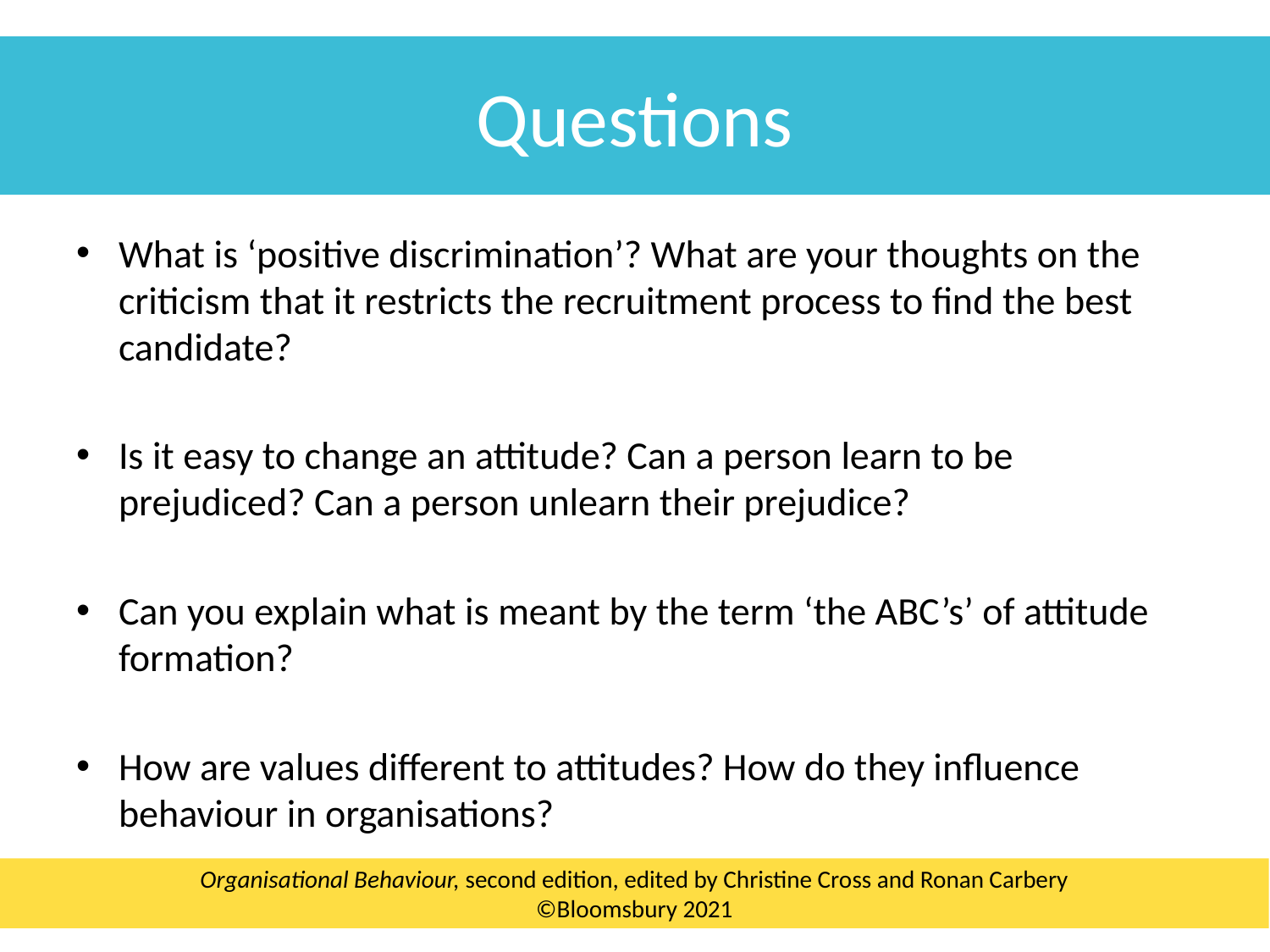

Questions
What is ‘positive discrimination’? What are your thoughts on the criticism that it restricts the recruitment process to find the best candidate?

Is it easy to change an attitude? Can a person learn to be prejudiced? Can a person unlearn their prejudice?

Can you explain what is meant by the term ‘the ABC’s’ of attitude formation?

How are values different to attitudes? How do they influence behaviour in organisations?